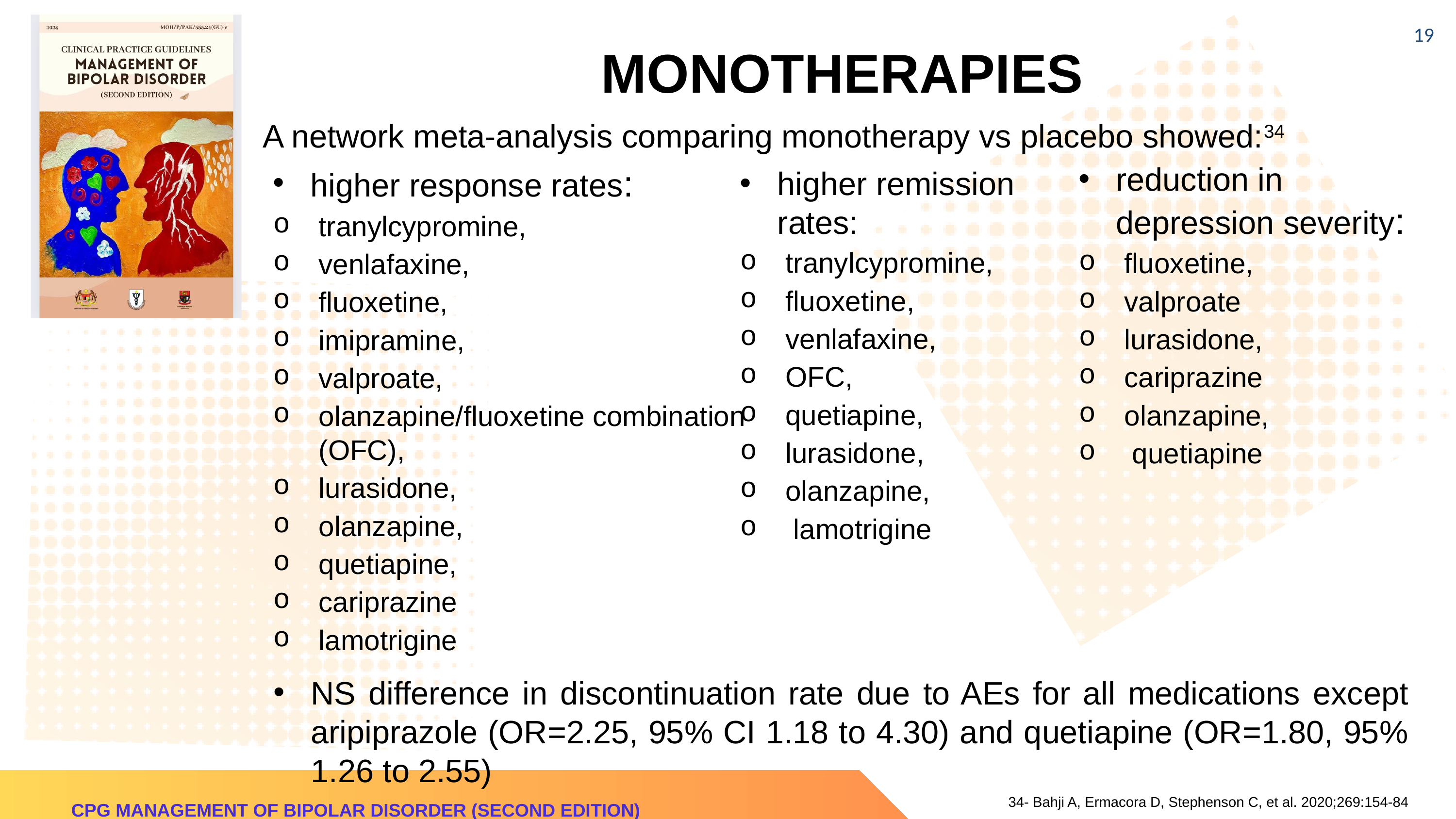

19
MONOTHERAPIES

A network meta-analysis comparing monotherapy vs placebo showed:34

NS difference in discontinuation rate due to AEs for all medications except aripiprazole (OR=2.25, 95% CI 1.18 to 4.30) and quetiapine (OR=1.80, 95% 1.26 to 2.55)
34- Bahji A, Ermacora D, Stephenson C, et al. 2020;269:154-84

reduction in depression severity:
fluoxetine,
valproate
lurasidone,
cariprazine
olanzapine,
 quetiapine
higher response rates:
tranylcypromine,
venlafaxine,
fluoxetine,
imipramine,
valproate,
olanzapine/fluoxetine combination (OFC),
lurasidone,
olanzapine,
quetiapine,
cariprazine
lamotrigine
higher remission rates:
tranylcypromine,
fluoxetine,
venlafaxine,
OFC,
quetiapine,
lurasidone,
olanzapine,
 lamotrigine

CPG MANAGEMENT OF BIPOLAR DISORDER (SECOND EDITION)